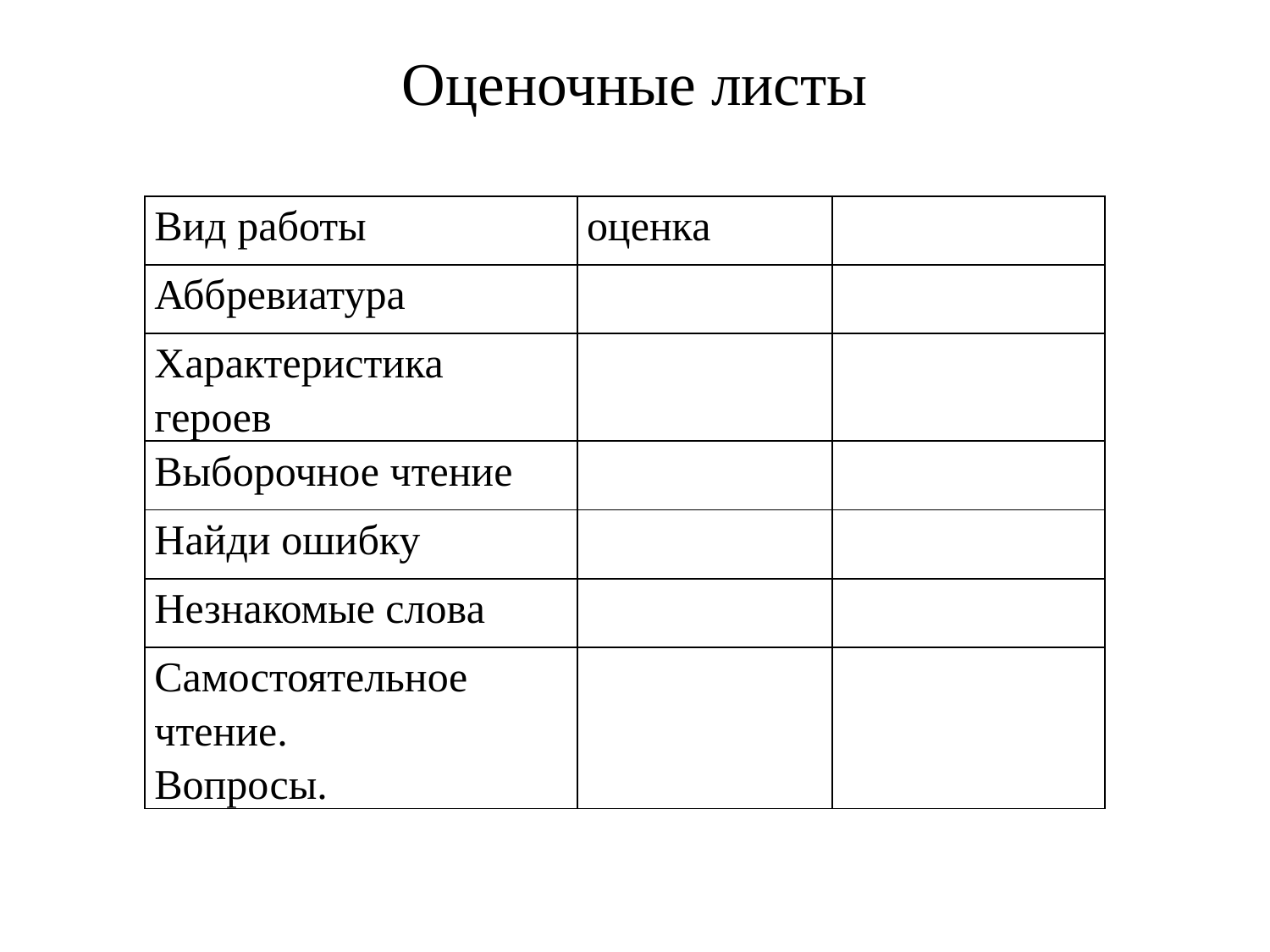

# Оценочные листы
| Вид работы | оценка |  |
| --- | --- | --- |
| Аббревиатура |  |  |
| Характеристика героев |  |  |
| Выборочное чтение |  |  |
| Найди ошибку |  |  |
| Незнакомые слова |  |  |
| Самостоятельное чтение. Вопросы. |  |  |